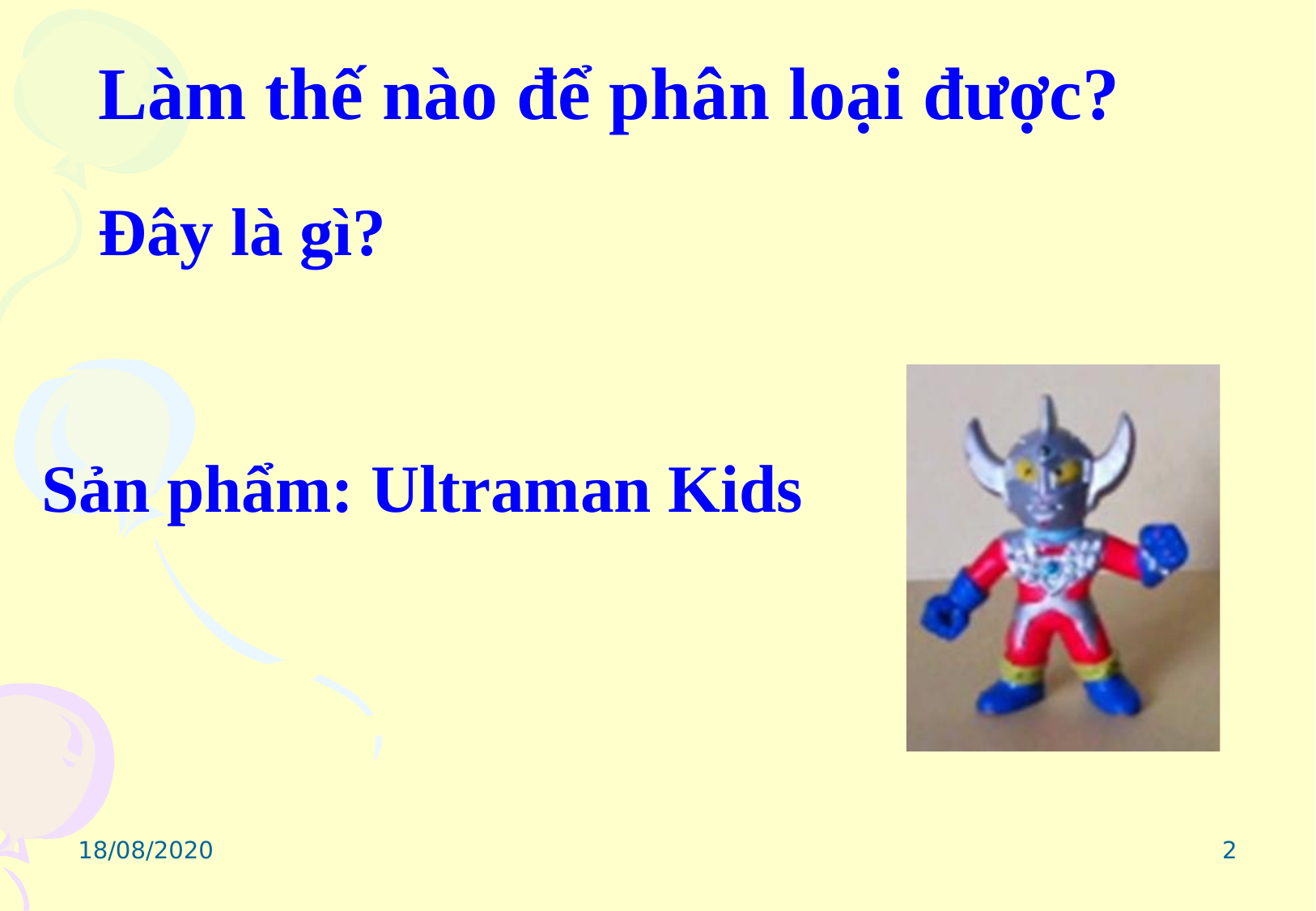

Làm thế nào để phân loại được?
Đây là gì?

Sản phẩm: Ultraman Kids
18/08/2020
2